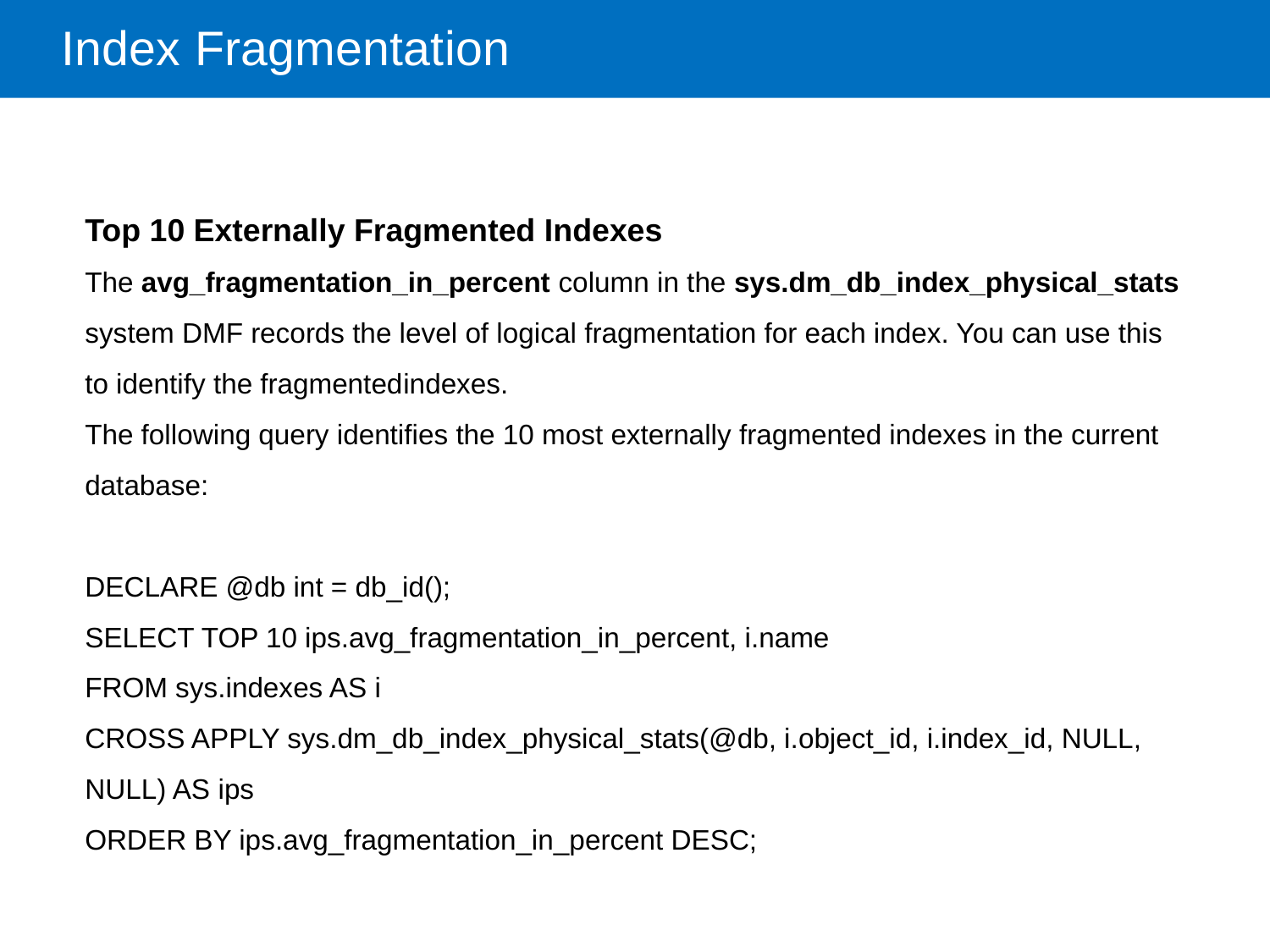

# Index Fragmentation
Top 10 Externally Fragmented Indexes
The avg_fragmentation_in_percent column in the sys.dm_db_index_physical_stats system DMF records the level of logical fragmentation for each index. You can use this to identify the fragmentedindexes.
The following query identifies the 10 most externally fragmented indexes in the current database:

DECLARE @db int = db_id();
SELECT TOP 10 ips.avg_fragmentation_in_percent, i.name
FROM sys.indexes AS i
CROSS APPLY sys.dm_db_index_physical_stats(@db, i.object_id, i.index_id, NULL, NULL) AS ips
ORDER BY ips.avg_fragmentation_in_percent DESC;